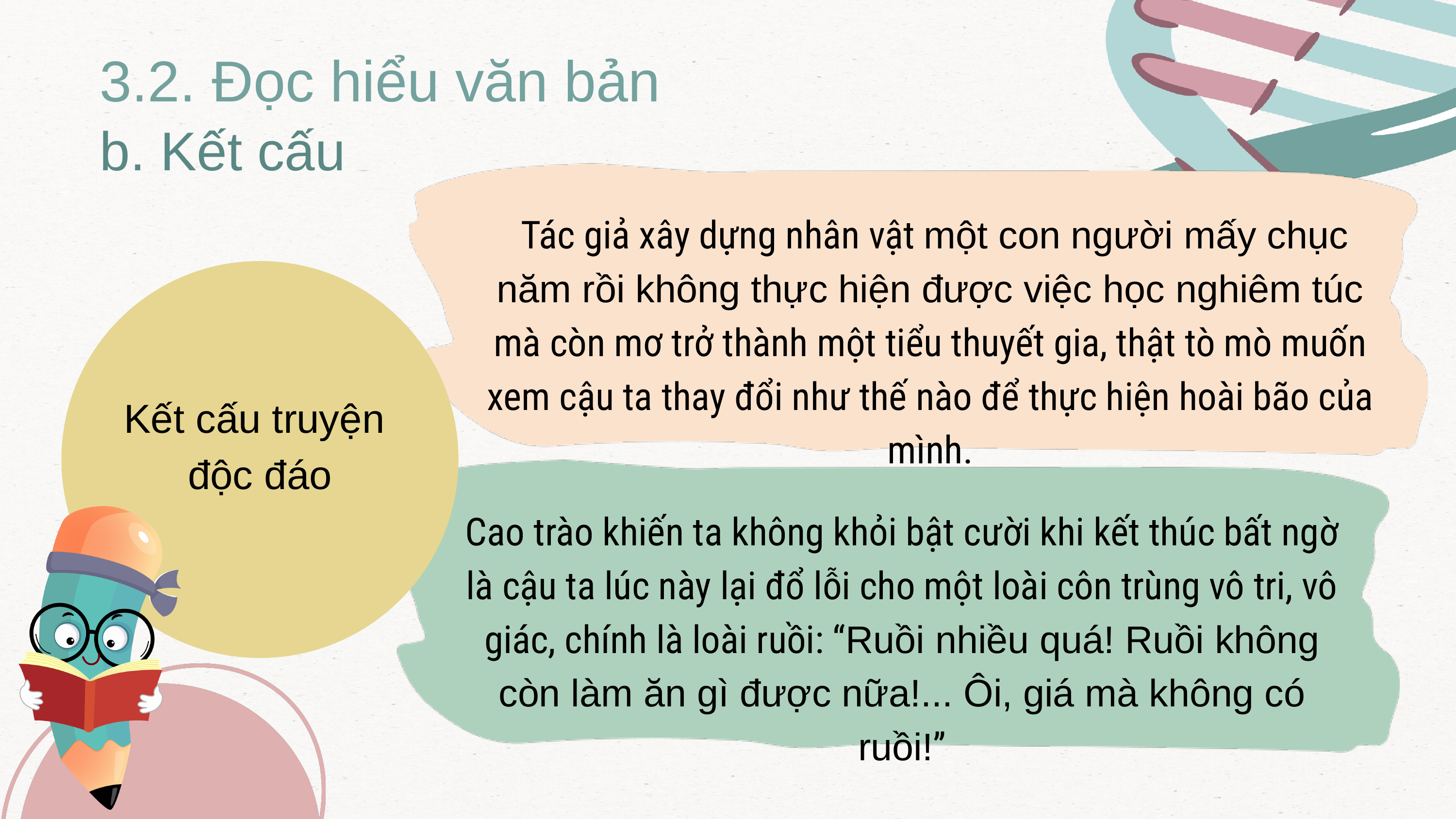

3.2. Đọc hiểu văn bản
b. Kết cấu

 Tác giả xây dựng nhân vật một con người mấy chục năm rồi không thực hiện được việc học nghiêm túc mà còn mơ trở thành một tiểu thuyết gia, thật tò mò muốn xem cậu ta thay đổi như thế nào để thực hiện hoài bão của mình.

Kết cấu truyện
độc đáo

Cao trào khiến ta không khỏi bật cười khi kết thúc bất ngờ là cậu ta lúc này lại đổ lỗi cho một loài côn trùng vô tri, vô giác, chính là loài ruồi: “Ruồi nhiều quá! Ruồi không còn làm ăn gì được nữa!... Ôi, giá mà không có ruồi!”